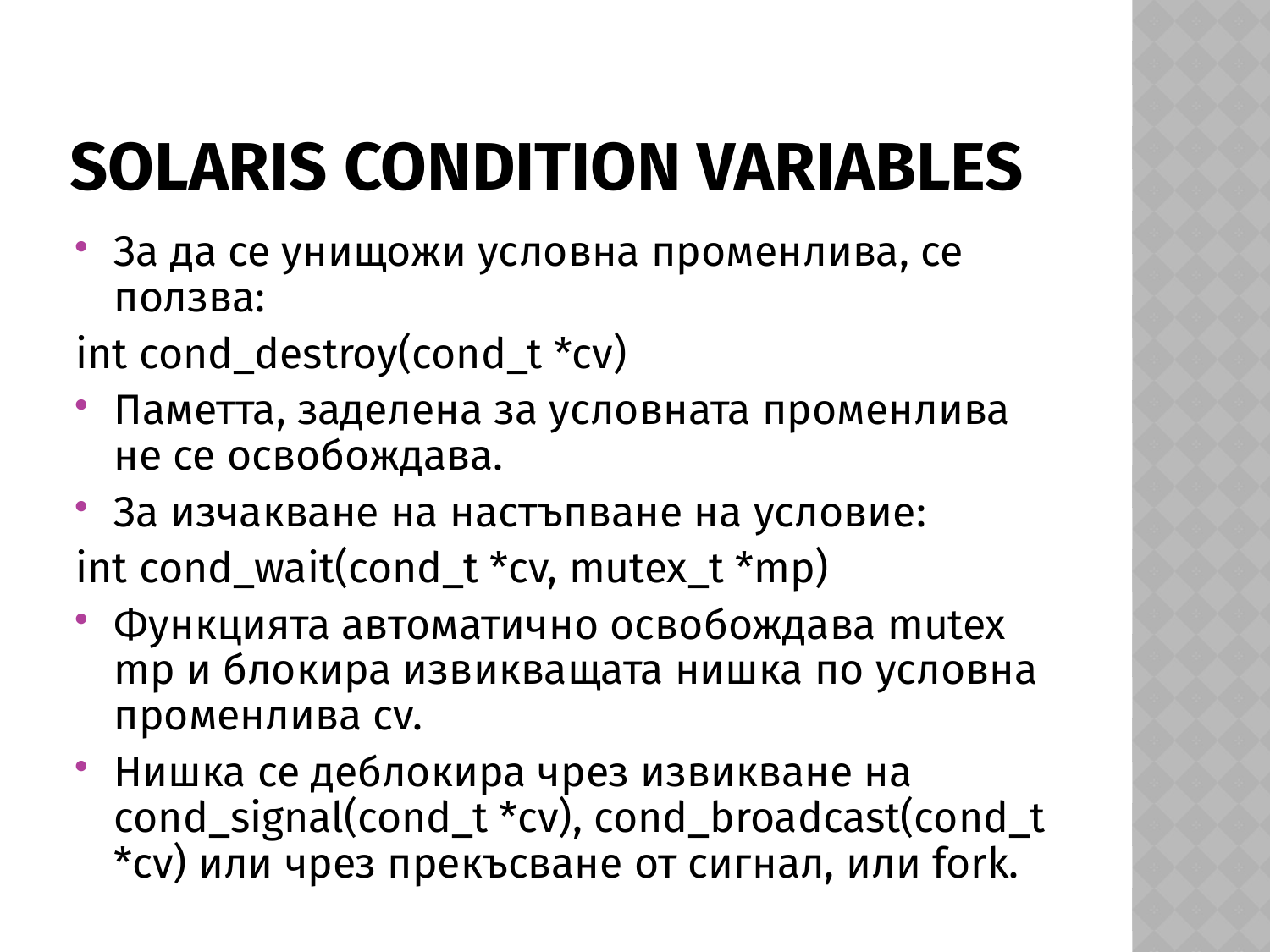

# Solaris Condition Variables
За да се унищожи условна променлива, се ползва:
int cond_destroy(cond_t *cv)
Паметта, заделена за условната променлива не се освобождава.
За изчакване на настъпване на условие:
int cond_wait(cond_t *cv, mutex_t *mp)
Функцията автоматично освобождава mutex mp и блокира извикващата нишка по условна променлива cv.
Нишка се деблокира чрез извикване на cond_signal(cond_t *cv), cond_broadcast(cond_t *cv) или чрез прекъсване от сигнал, или fork.